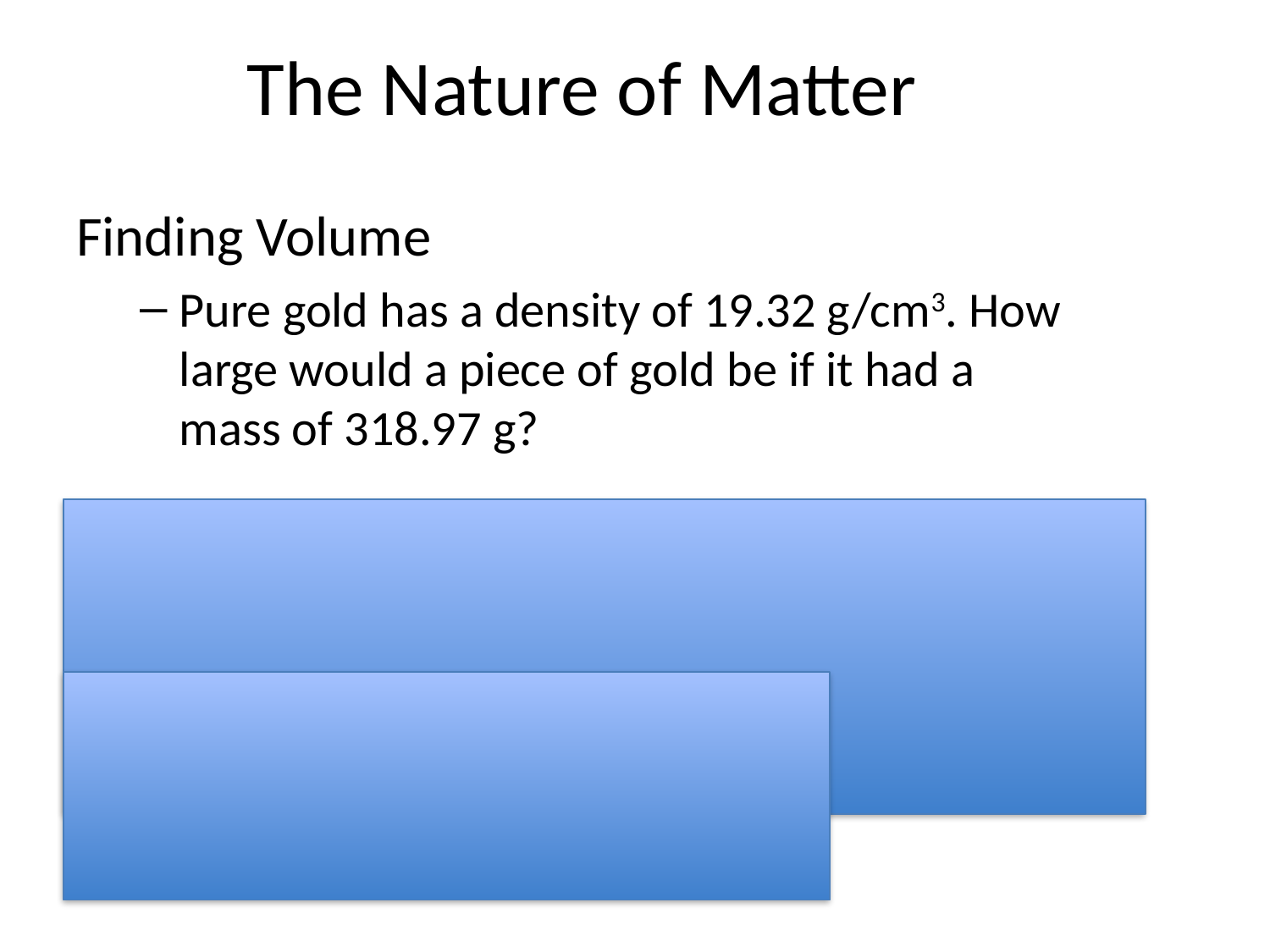

# The Nature of Matter
Finding Volume
Pure gold has a density of 19.32 g/cm3. How large would a piece of gold be if it had a mass of 318.97 g?

19.32 g/cm3= 318.97 g/ volume

Volume =  16.51 cm3